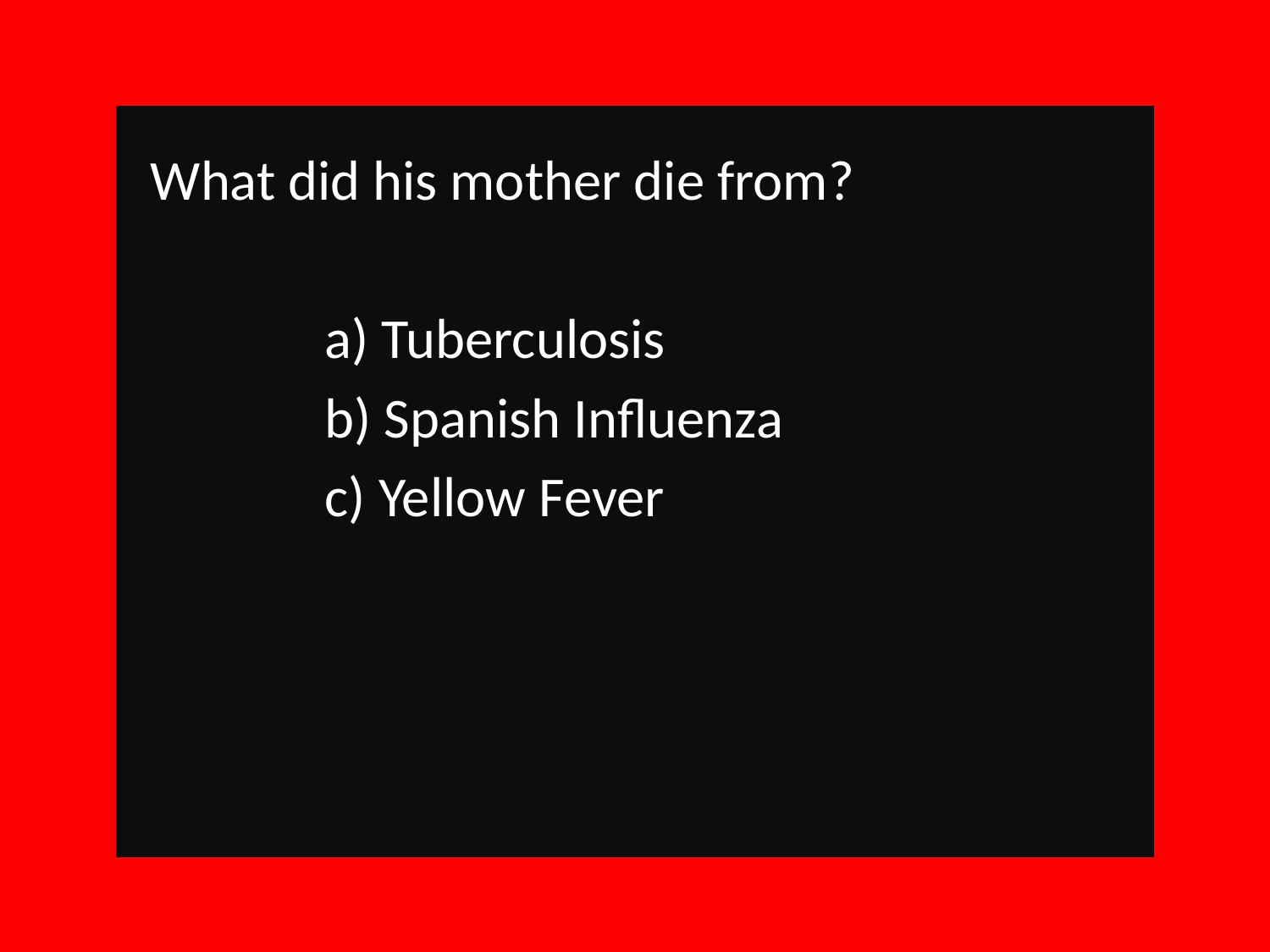

What did his mother die from?

		a) Tuberculosis
		b) Spanish Influenza
		c) Yellow Fever